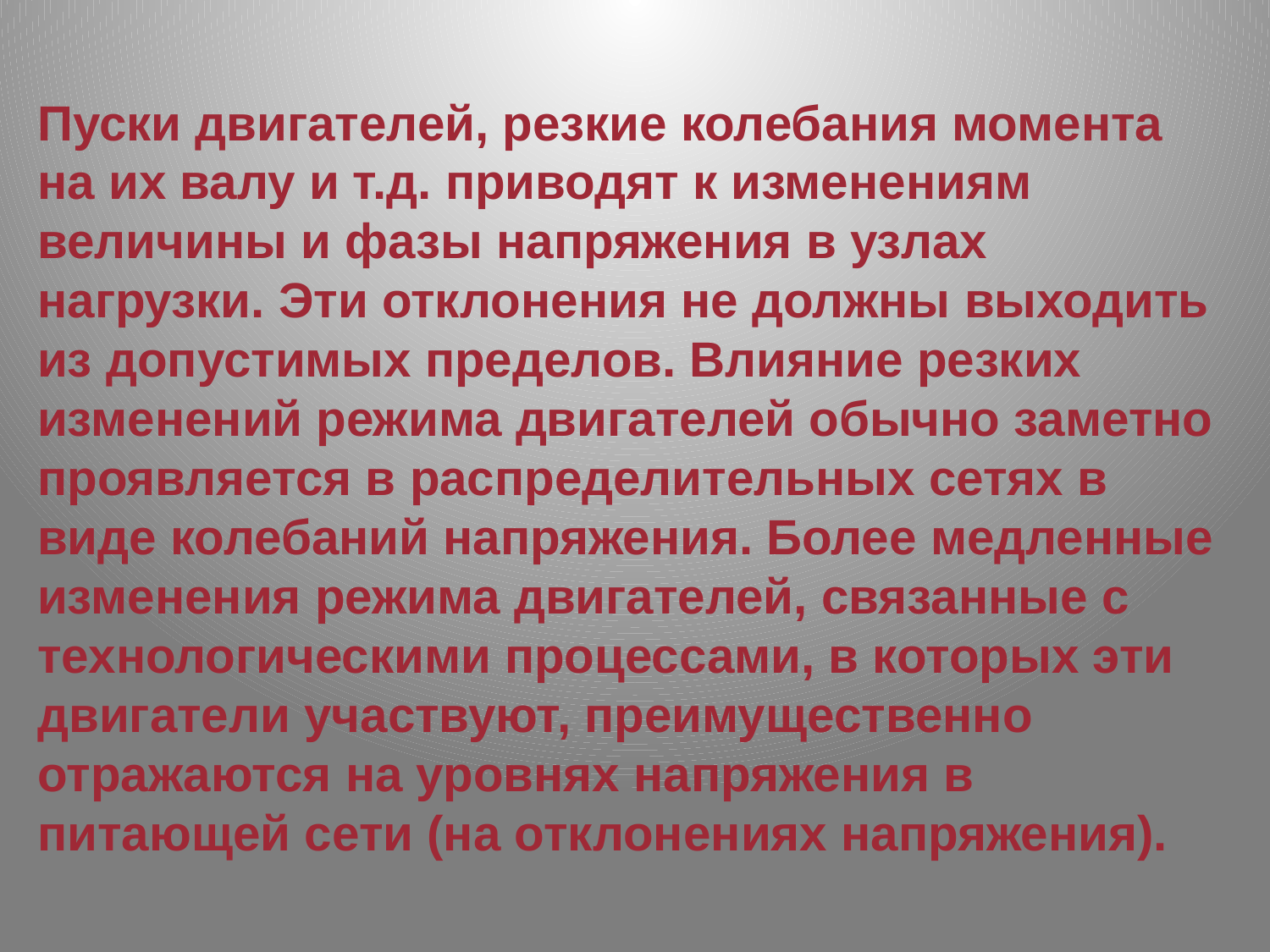

# Пуски двигателей, резкие колебания момента на их валу и т.д. приводят к изменениям величины и фазы напряжения в узлах нагрузки. Эти отклонения не должны выходить из допустимых пределов. Влияние резких изменений режима двигателей обычно заметно проявляется в распределительных сетях в виде колебаний напряжения. Более медленные изменения режима двигателей, связанные с технологическими процессами, в которых эти двигатели участвуют, преимущественно отражаются на уровнях напряжения в питающей сети (на отклонениях напряжения).